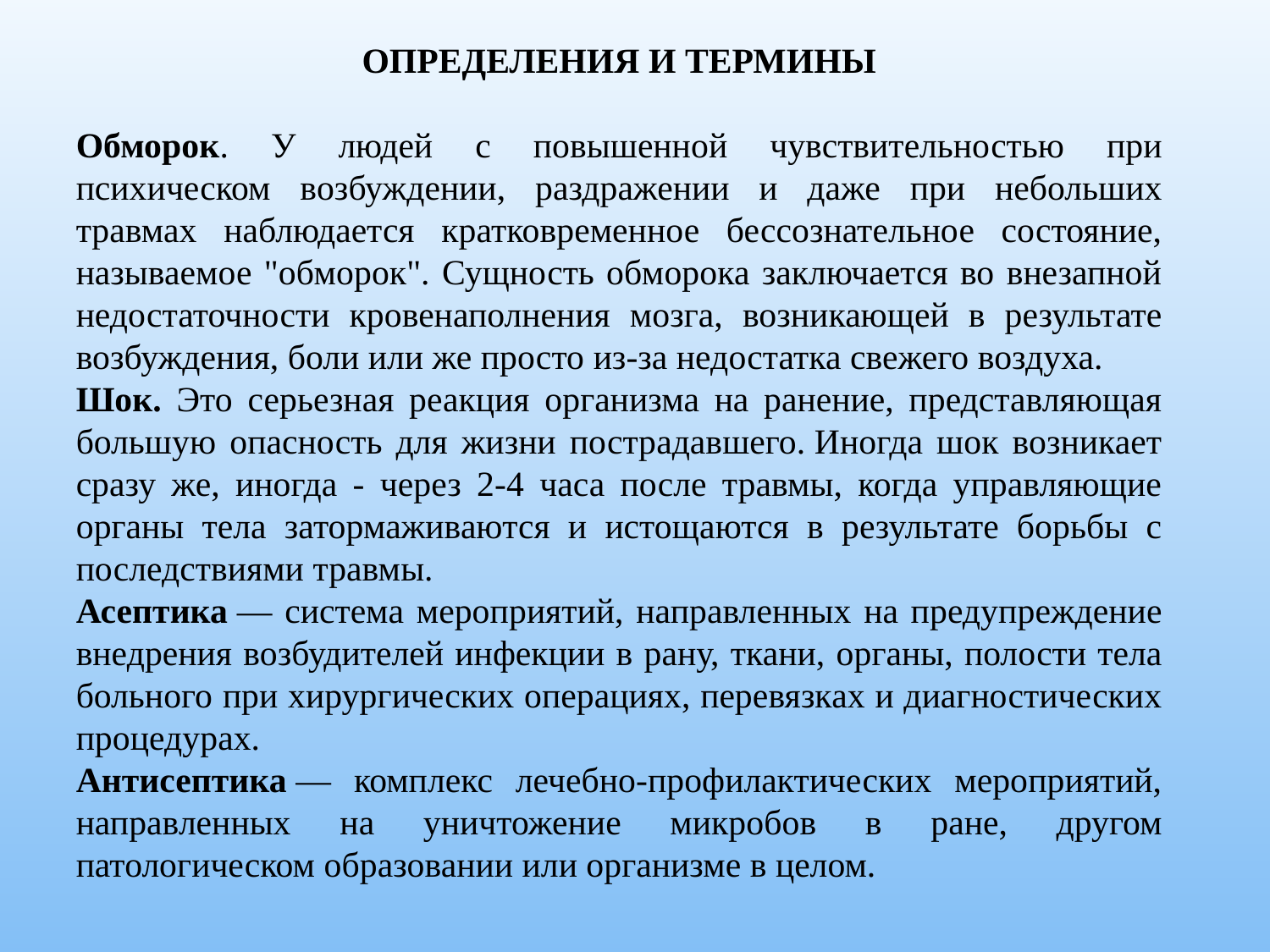

ОПРЕДЕЛЕНИЯ И ТЕРМИНЫ

Обморок. У людей с повышенной чувствительностью при психическом возбуждении, раздражении и даже при небольших травмах наблюдается кратковременное бессознательное состояние, называемое "обморок". Сущность обморока заключается во внезапной недостаточности кровенаполнения мозга, возникающей в результате возбуждения, боли или же просто из-за недостатка свежего воздуха.
Шок. Это серьезная реакция организма на ранение, представляющая большую опасность для жизни пострадавшего. Иногда шок возникает сразу же, иногда - через 2-4 часа после травмы, когда управляющие органы тела затормаживаются и истощаются в результате борьбы с последствиями травмы.
Асептика — система мероприятий, направленных на предупреждение внедрения возбудителей инфекции в рану, ткани, органы, полости тела больного при хирургических операциях, перевязках и диагностических процедурах.
Антисептика — комплекс лечебно-профилактических мероприятий, направленных на уничтожение микробов в ране, другом патологическом образовании или организме в целом.